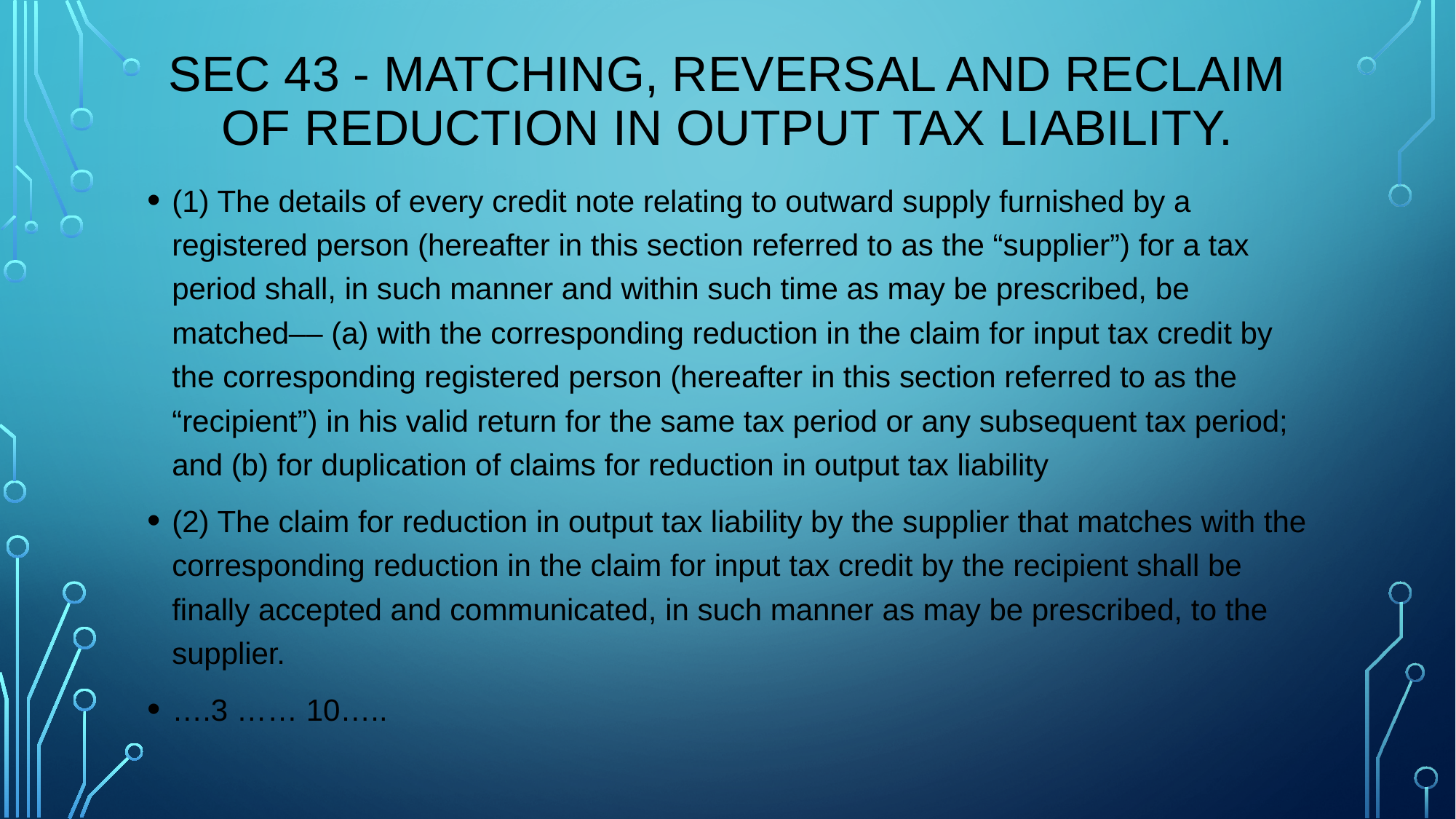

# SEC 43 - Matching, reversal and reclaim of reduction in output tax liability.
(1) The details of every credit note relating to outward supply furnished by a registered person (hereafter in this section referred to as the “supplier”) for a tax period shall, in such manner and within such time as may be prescribed, be matched–– (a) with the corresponding reduction in the claim for input tax credit by the corresponding registered person (hereafter in this section referred to as the “recipient”) in his valid return for the same tax period or any subsequent tax period; and (b) for duplication of claims for reduction in output tax liability
(2) The claim for reduction in output tax liability by the supplier that matches with the corresponding reduction in the claim for input tax credit by the recipient shall be finally accepted and communicated, in such manner as may be prescribed, to the supplier.
….3 …… 10…..